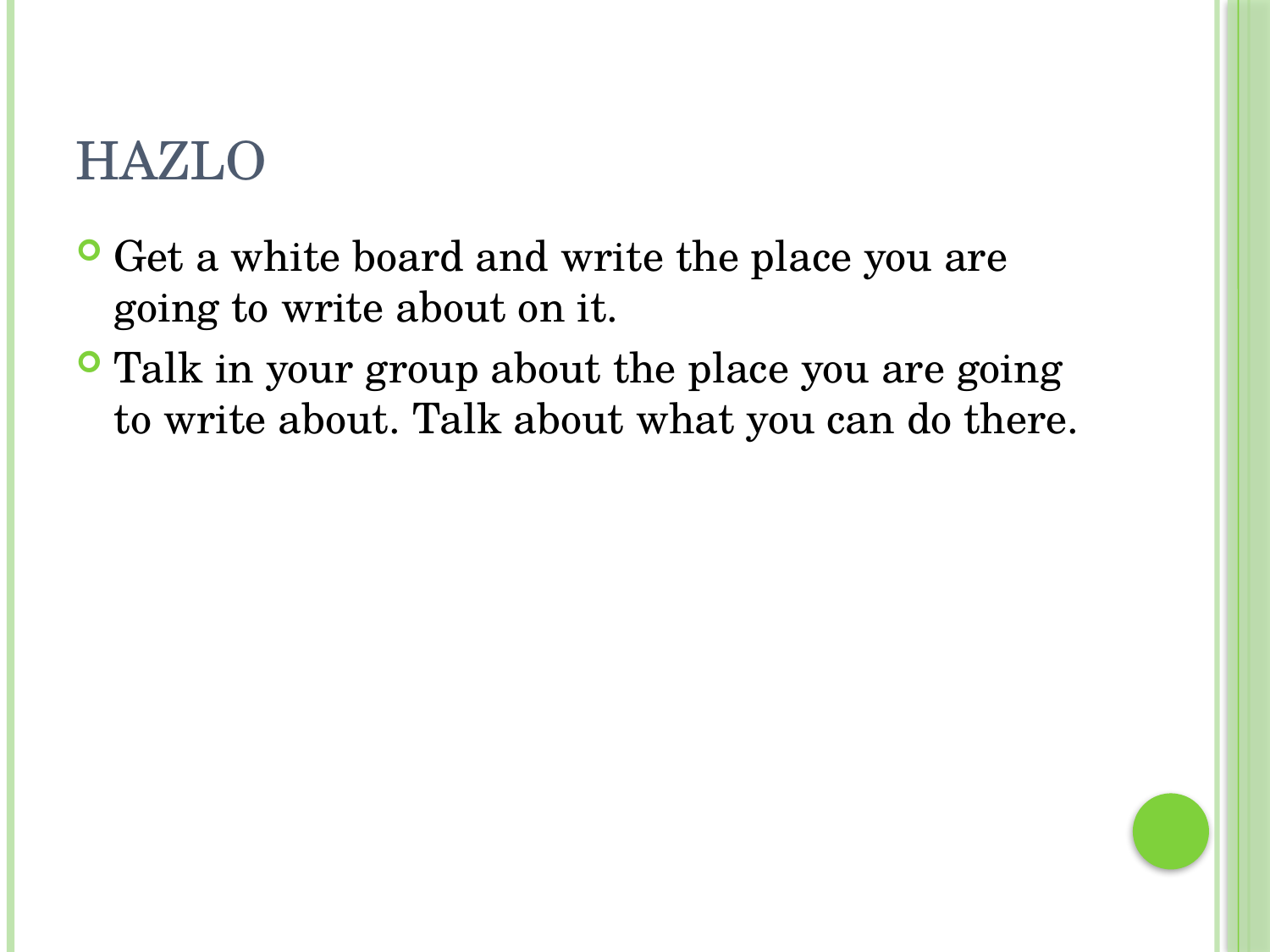

# Hazlo
Get a white board and write the place you are going to write about on it.
Talk in your group about the place you are going to write about. Talk about what you can do there.